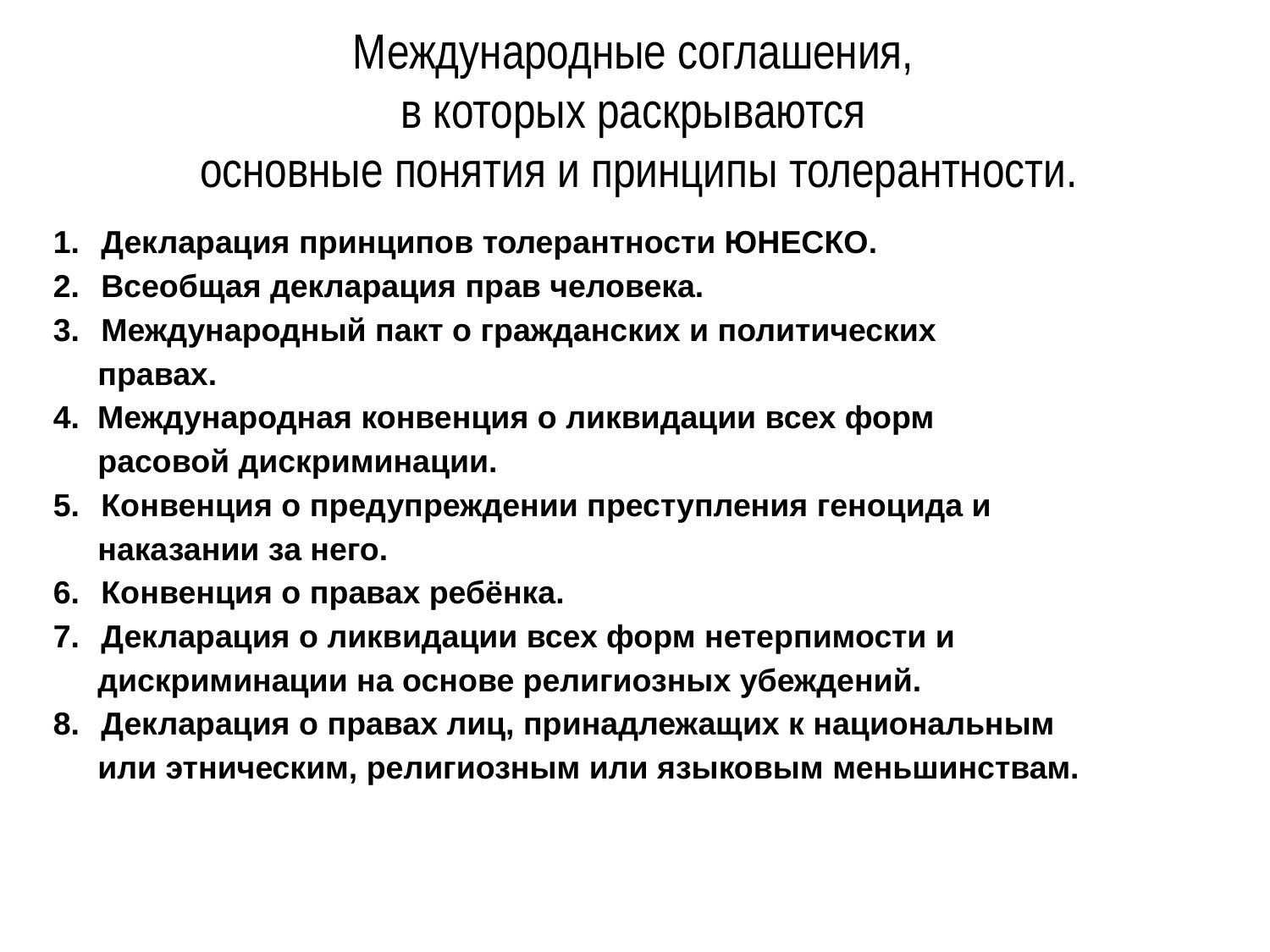

Международные соглашения,
в которых раскрываются
основные понятия и принципы толерантности.
Декларация принципов толерантности ЮНЕСКО.
Всеобщая декларация прав человека.
Международный пакт о гражданских и политических
     правах.
4.  Международная конвенция о ликвидации всех форм
     расовой дискриминации.
Конвенция о предупреждении преступления геноцида и
     наказании за него.
Конвенция о правах ребёнка.
Декларация о ликвидации всех форм нетерпимости и
     дискриминации на основе религиозных убеждений.
Декларация о правах лиц, принадлежащих к национальным
     или этническим, религиозным или языковым меньшинствам.